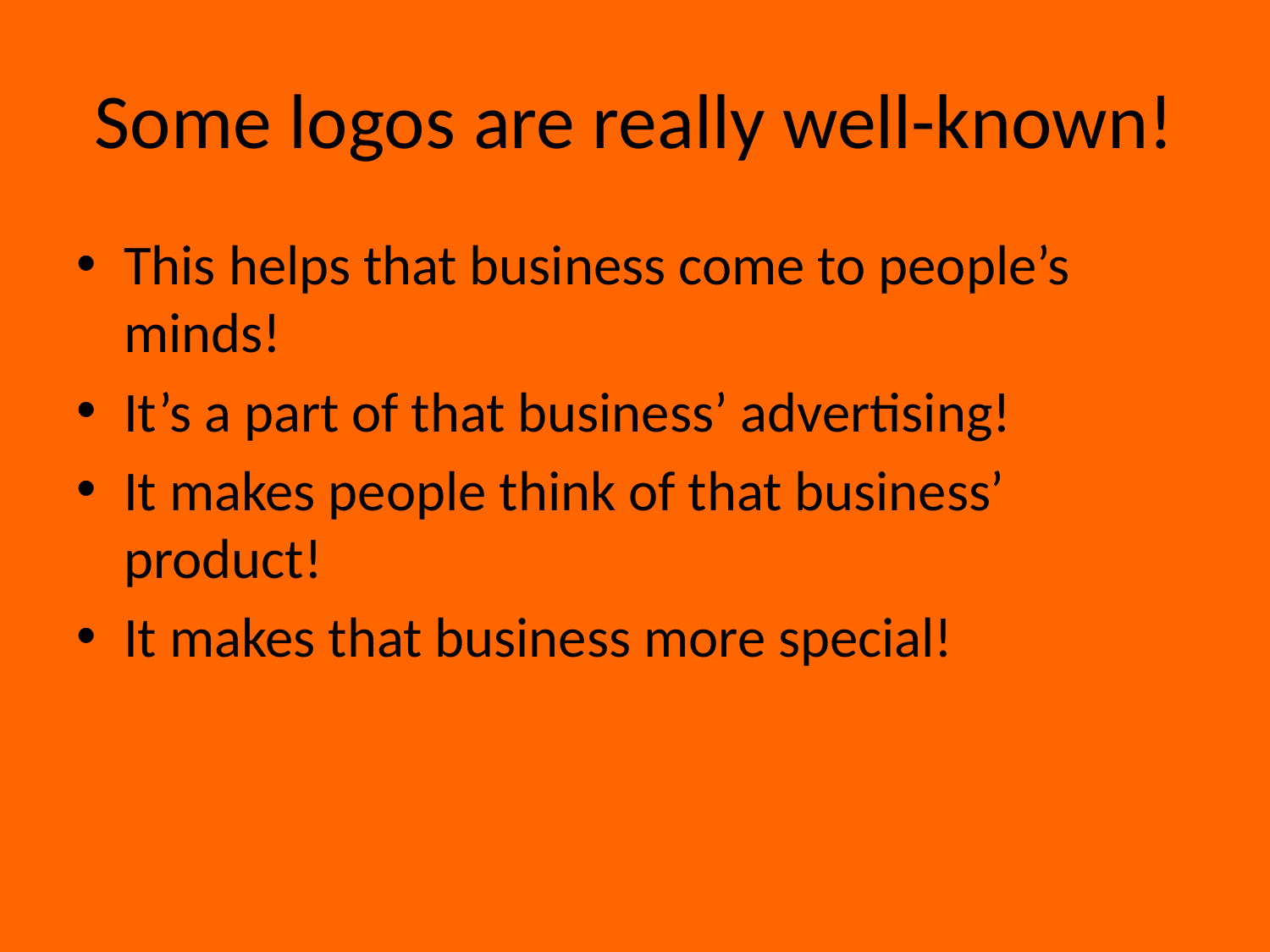

# Some logos are really well-known!
This helps that business come to people’s minds!
It’s a part of that business’ advertising!
It makes people think of that business’ product!
It makes that business more special!